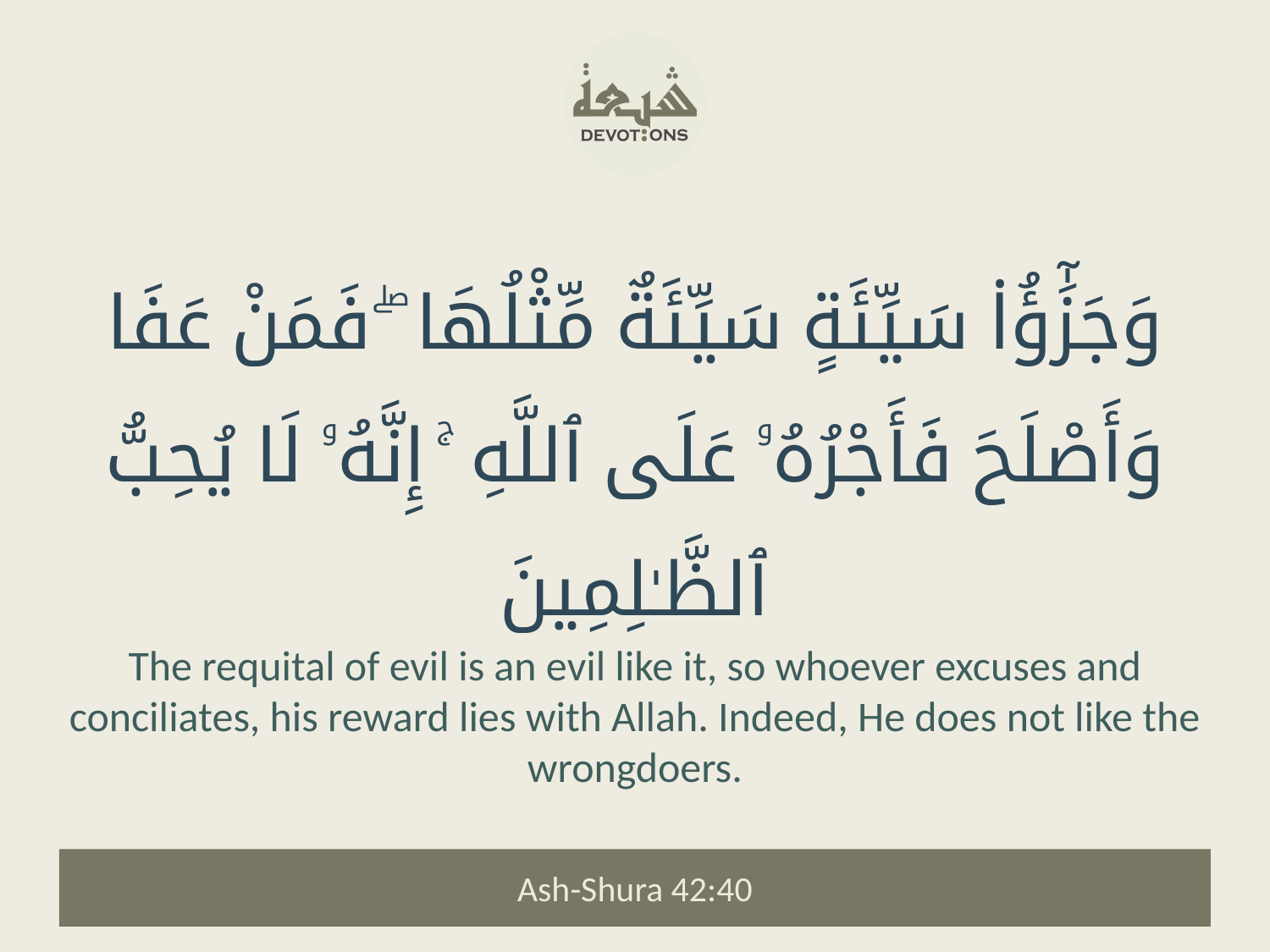

وَجَزَٰٓؤُا۟ سَيِّئَةٍ سَيِّئَةٌ مِّثْلُهَا ۖ فَمَنْ عَفَا وَأَصْلَحَ فَأَجْرُهُۥ عَلَى ٱللَّهِ ۚ إِنَّهُۥ لَا يُحِبُّ ٱلظَّـٰلِمِينَ
The requital of evil is an evil like it, so whoever excuses and conciliates, his reward lies with Allah. Indeed, He does not like the wrongdoers.
Ash-Shura 42:40